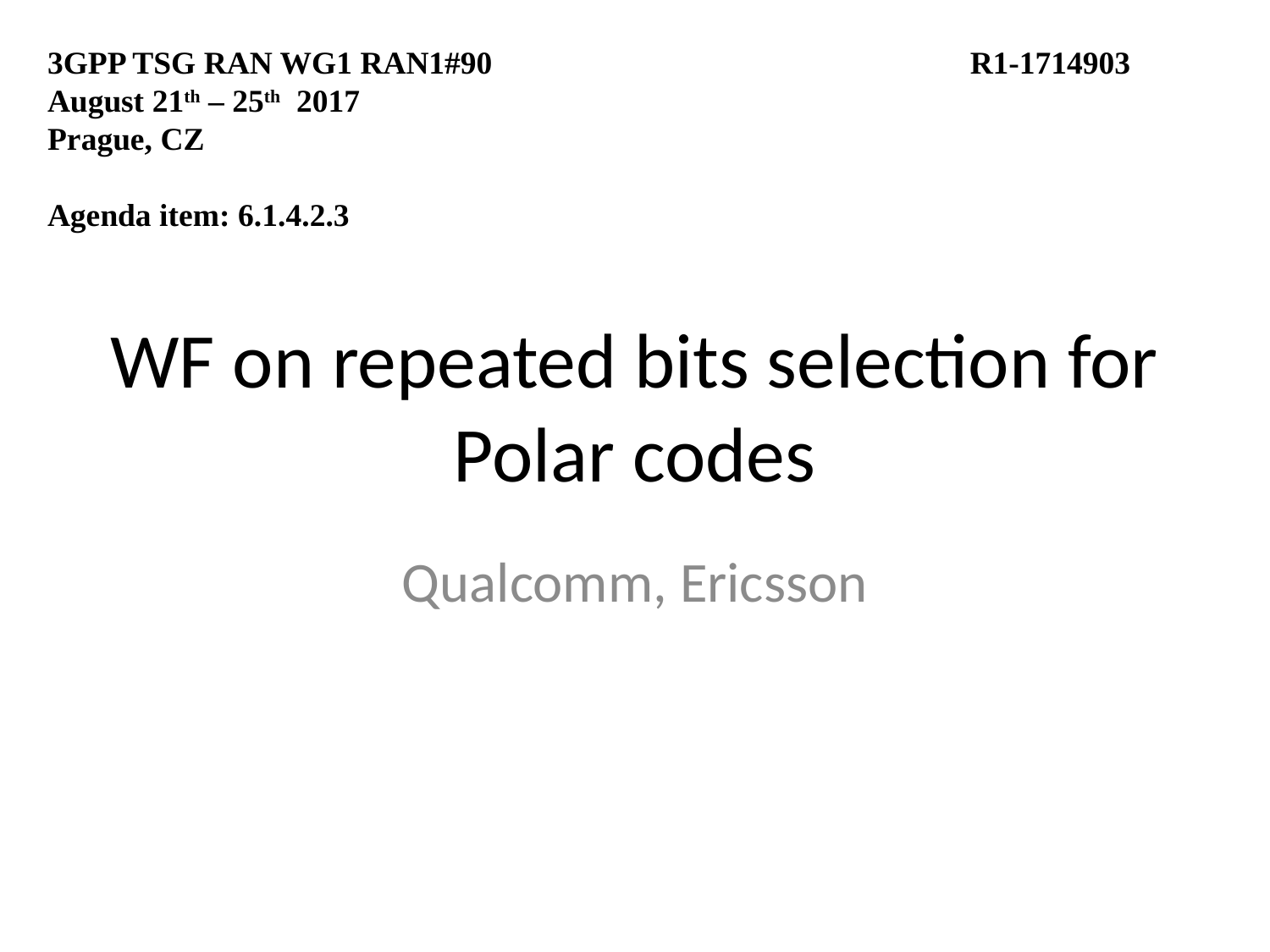

3GPP TSG RAN WG1 RAN1#90			                    R1-1714903
August 21th – 25th  2017
Prague, CZ

Agenda item: 6.1.4.2.3

# WF on repeated bits selection for Polar codes
Qualcomm, Ericsson